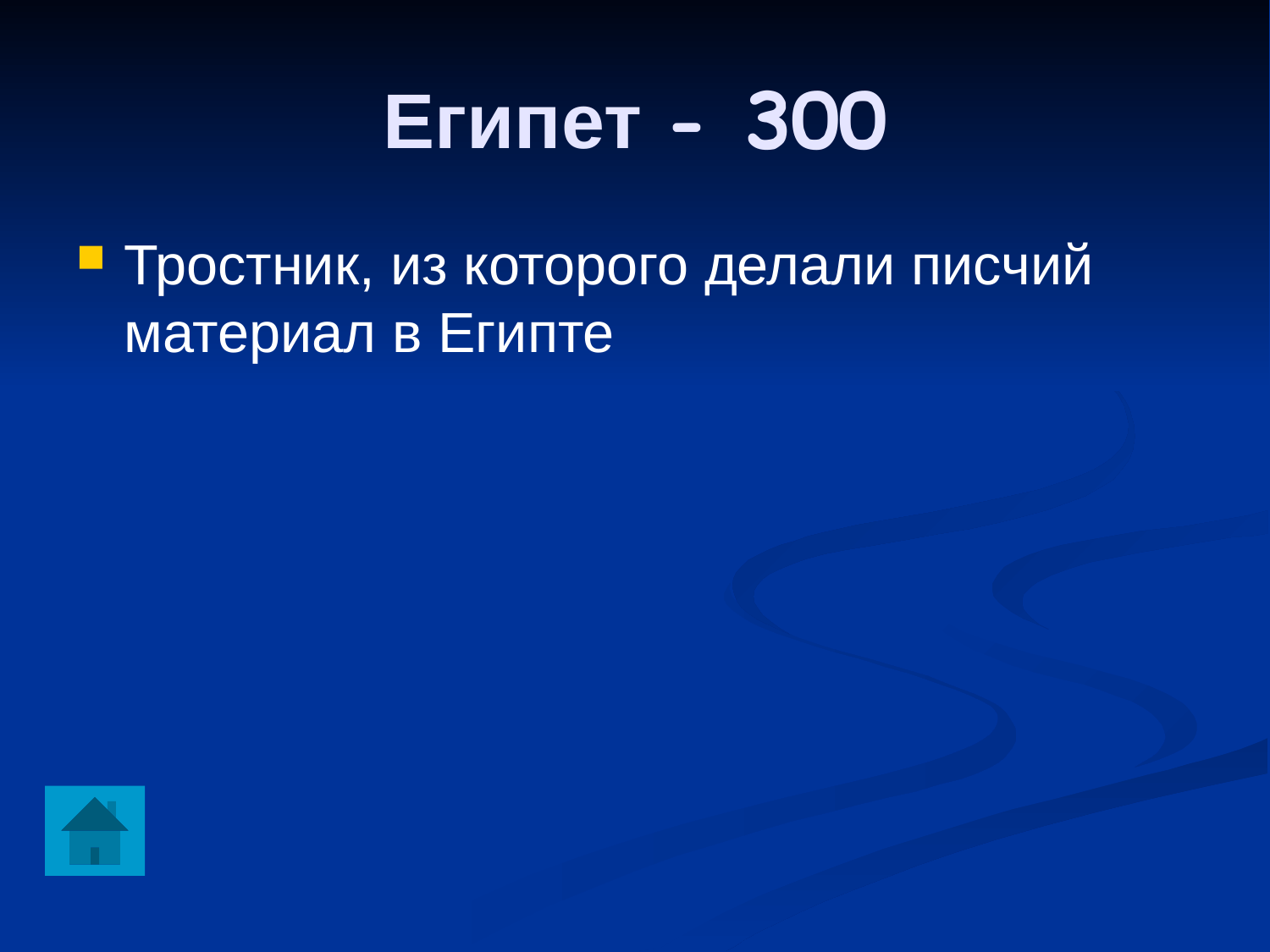

Египет - 300
Тростник, из которого делали писчий материал в Египте